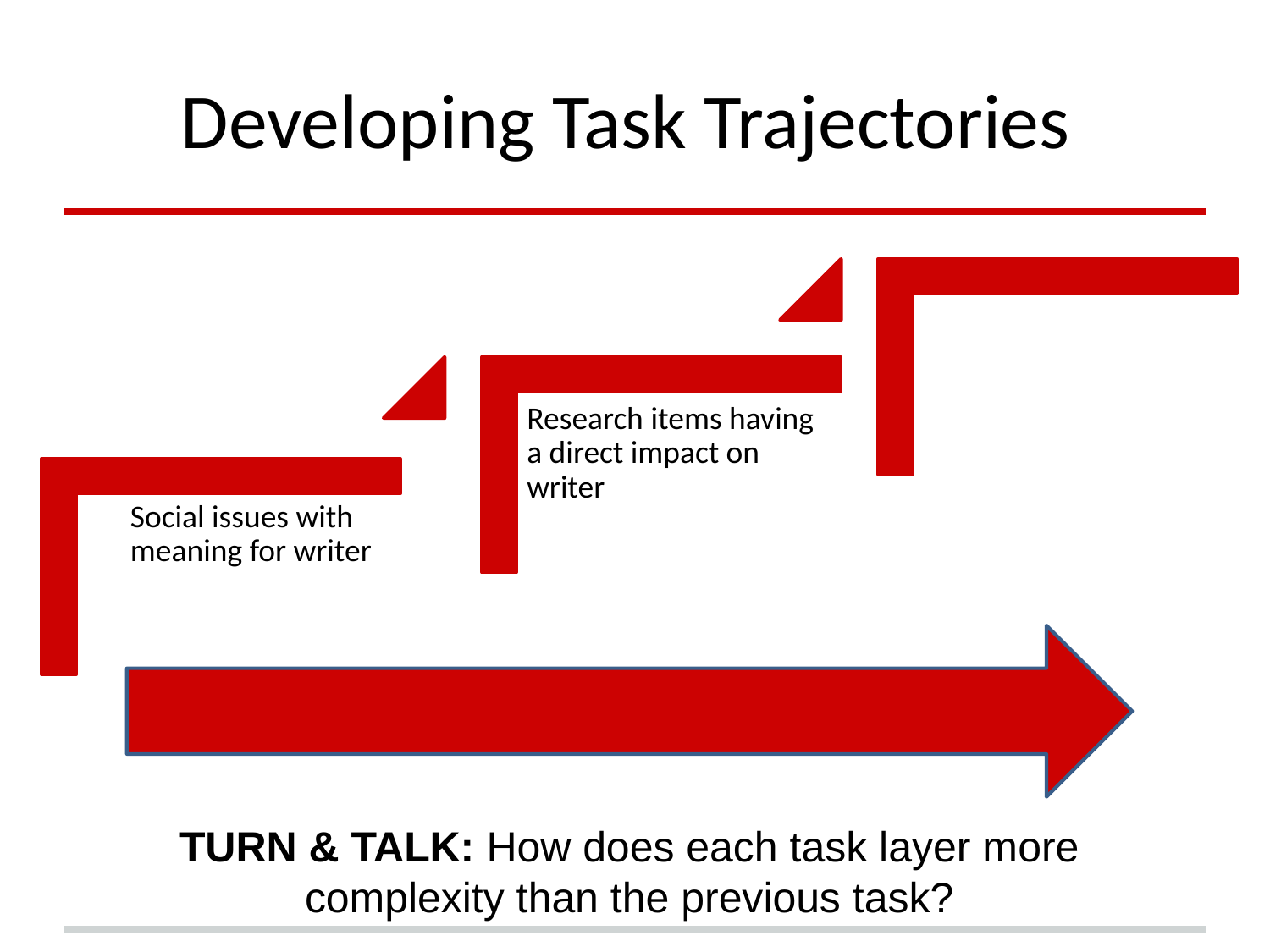

# Developing Task Trajectories

Research items having a direct impact on writer
Social issues with meaning for writer

TURN & TALK: How does each task layer more complexity than the previous task?